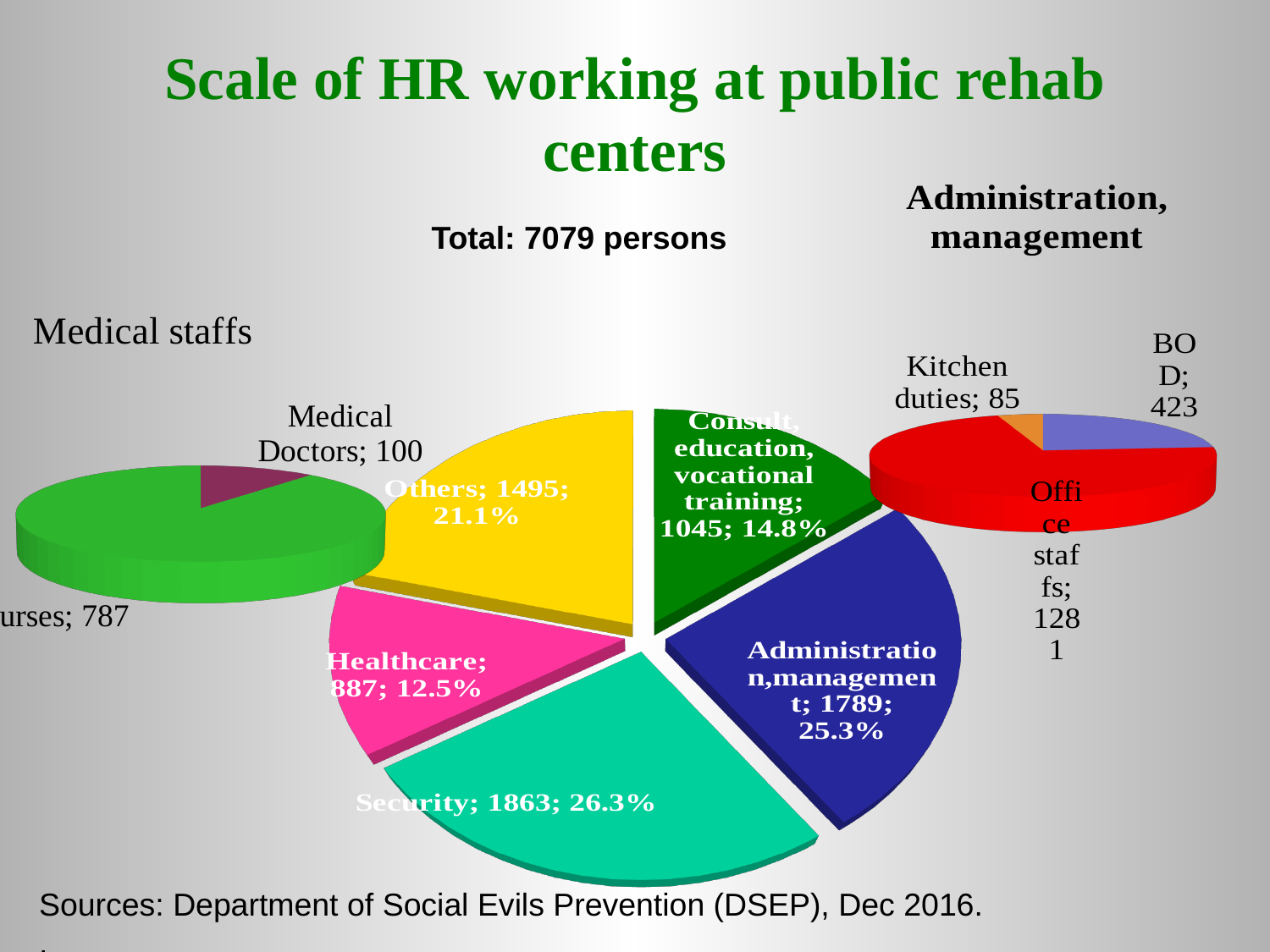

# Scale of HR working at public rehab centers

[unsupported chart]

[unsupported chart]

Total: 7079 persons

[unsupported chart]

Sources: Department of Social Evils Prevention (DSEP), Dec 2016.
.